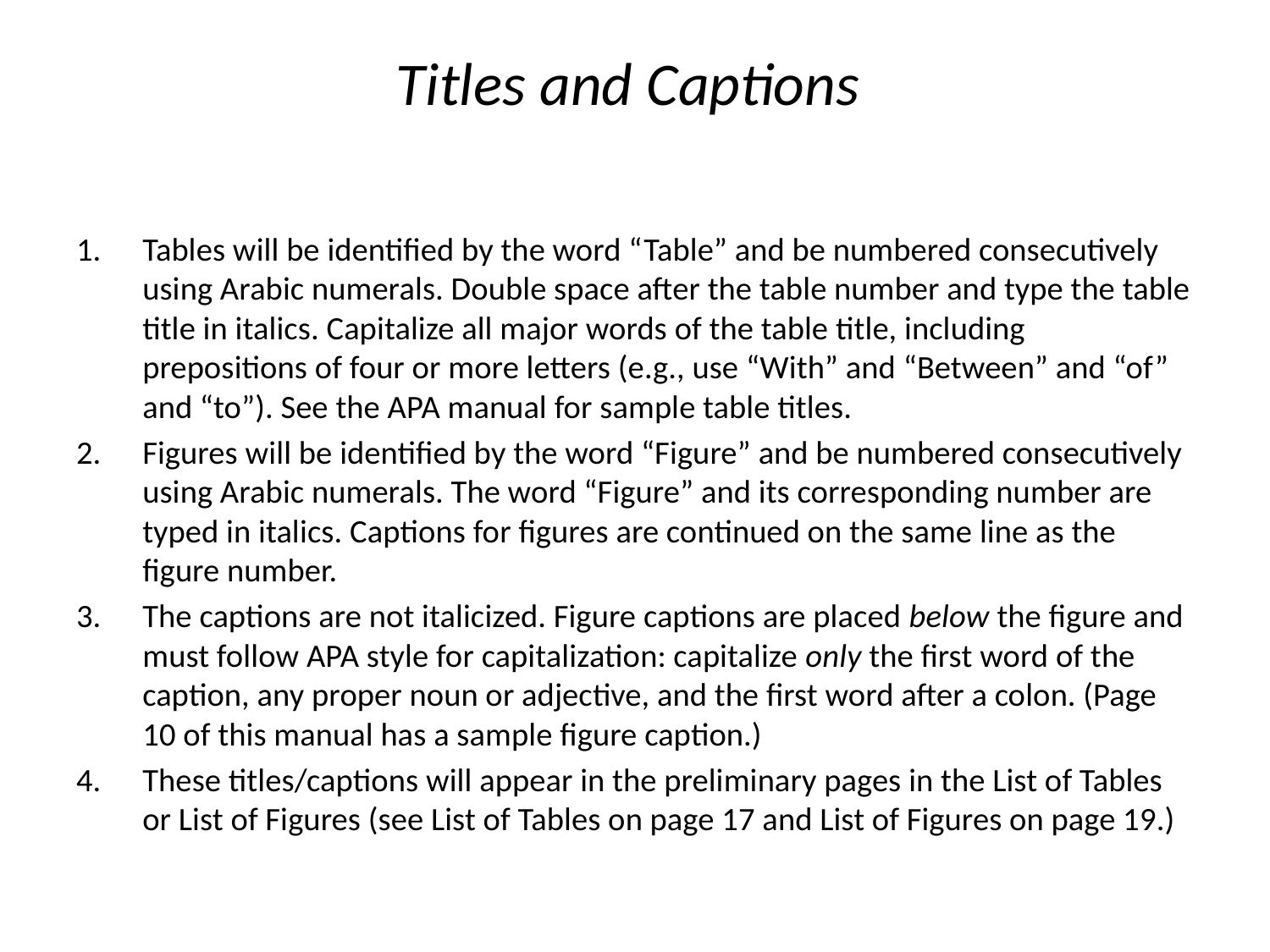

# Titles and Captions
Tables will be identified by the word “Table” and be numbered consecutively using Arabic numerals. Double space after the table number and type the table title in italics. Capitalize all major words of the table title, including prepositions of four or more letters (e.g., use “With” and “Between” and “of” and “to”). See the APA manual for sample table titles.
Figures will be identified by the word “Figure” and be numbered consecutively using Arabic numerals. The word “Figure” and its corresponding number are typed in italics. Captions for figures are continued on the same line as the figure number.
The captions are not italicized. Figure captions are placed below the figure and must follow APA style for capitalization: capitalize only the first word of the caption, any proper noun or adjective, and the first word after a colon. (Page 10 of this manual has a sample figure caption.)
These titles/captions will appear in the preliminary pages in the List of Tables or List of Figures (see List of Tables on page 17 and List of Figures on page 19.)